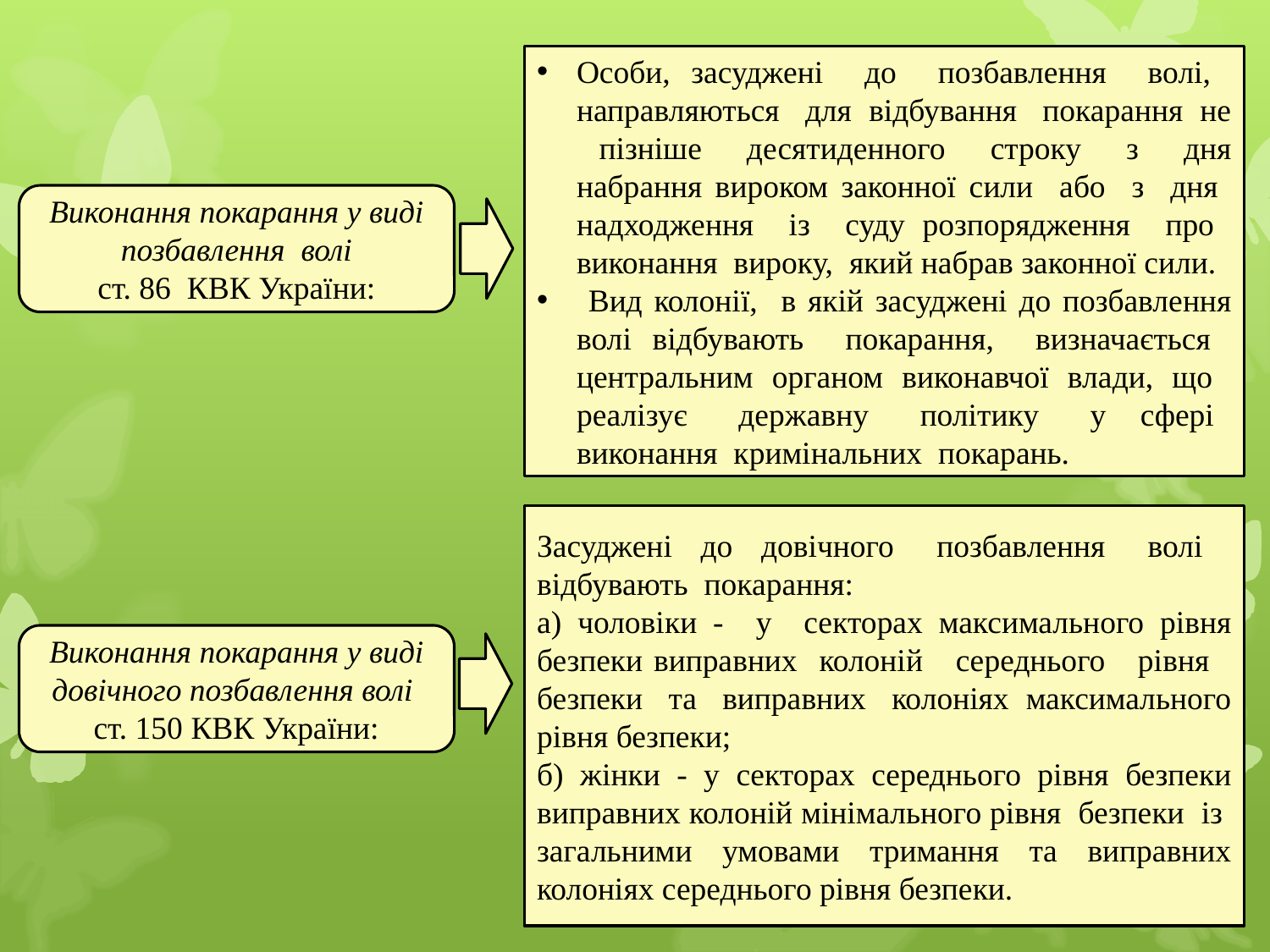

Особи, засуджені  до  позбавлення  волі,  направляються   для  відбування   покарання  не  пізніше  десятиденного  строку  з  дня набрання вироком законної сили  або  з  дня  надходження  із  суду розпорядження  про  виконання  вироку,  який набрав законної сили.
 Вид колонії,  в якій засуджені до позбавлення волі відбувають  покарання,  визначається  центральним органом виконавчої влади, що  реалізує   державну   політику   у  сфері  виконання  кримінальних  покарань.

Виконання покарання у виді позбавлення  волі
ст. 86  КВК України:

Засуджені  до  довічного   позбавлення   волі   відбувають  покарання:
а) чоловіки -  у  секторах максимального рівня безпеки виправних  колоній   середнього   рівня   безпеки   та   виправних   колоніях  максимального рівня безпеки;
б) жінки - у секторах середнього рівня безпеки виправних колоній мінімального рівня  безпеки  із  загальними  умовами  тримання  та  виправних колоніях середнього рівня безпеки.
Виконання покарання у виді довічного позбавлення волі  ст. 150 КВК України: